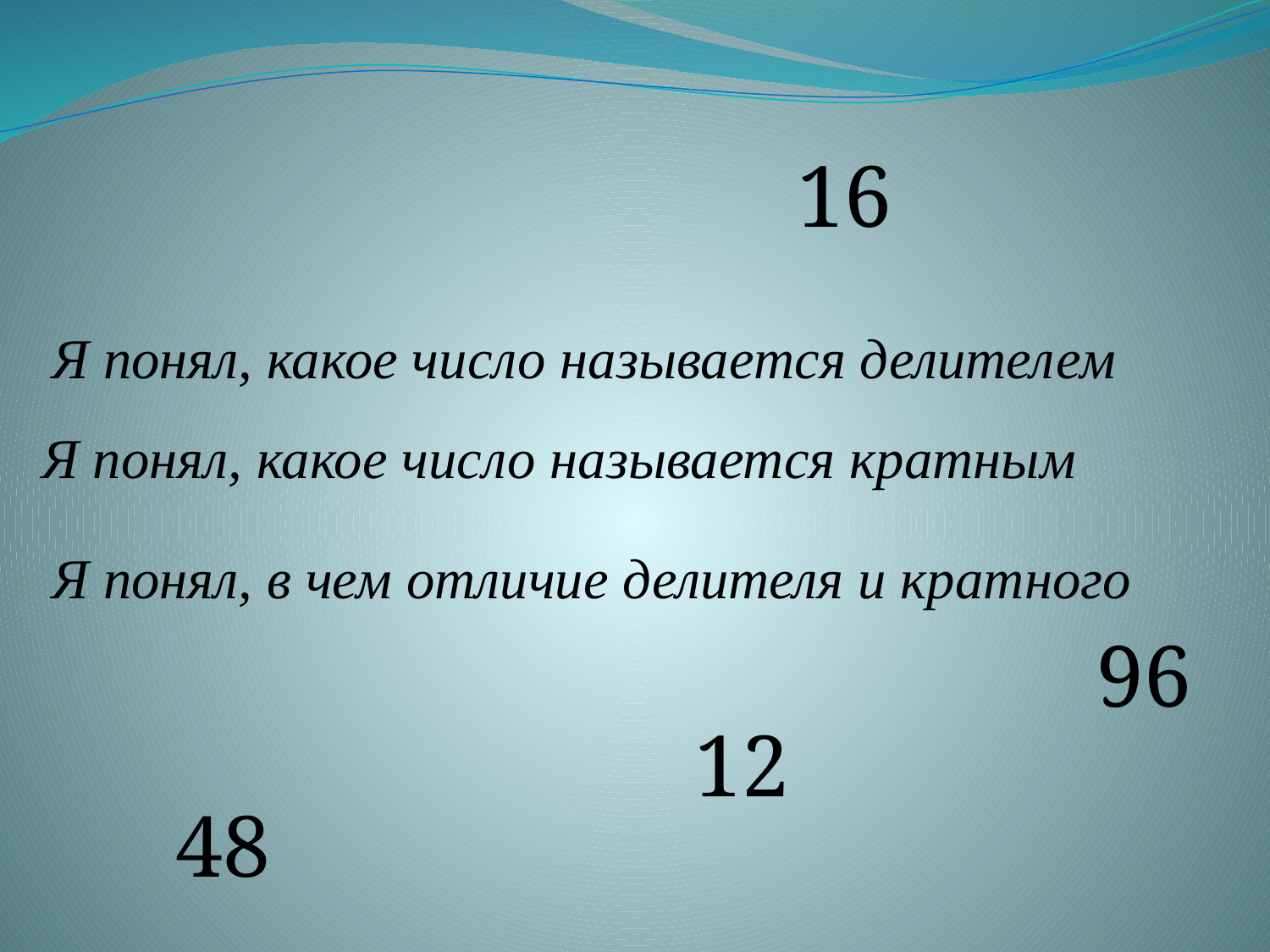

16
Я понял, какое число называется делителем
Я понял, какое число называется кратным
Я понял, в чем отличие делителя и кратного
96
12
48